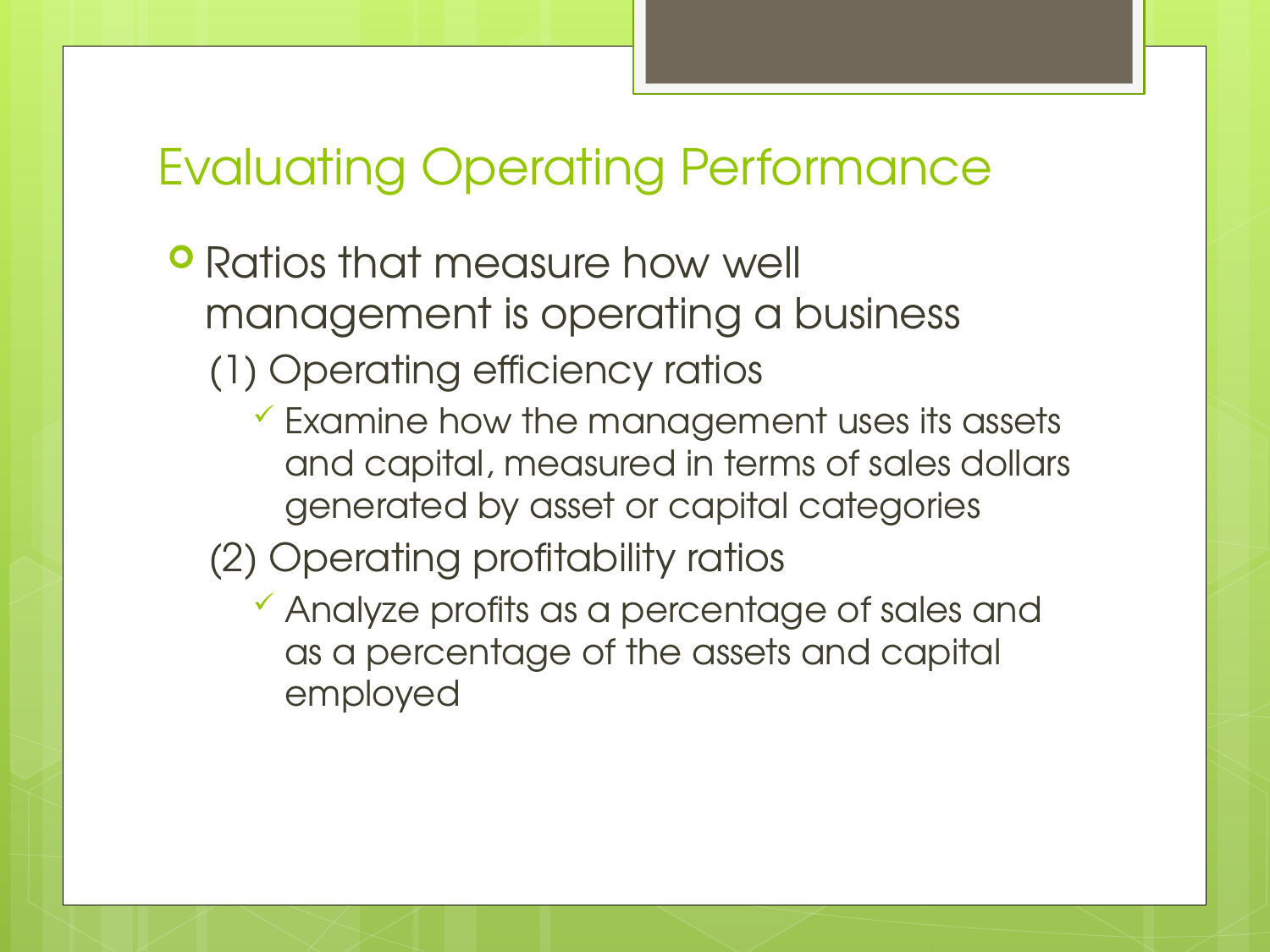

# Evaluating Operating Performance
Ratios that measure how well management is operating a business
(1) Operating efficiency ratios
Examine how the management uses its assets and capital, measured in terms of sales dollars generated by asset or capital categories
(2) Operating profitability ratios
Analyze profits as a percentage of sales and as a percentage of the assets and capital employed